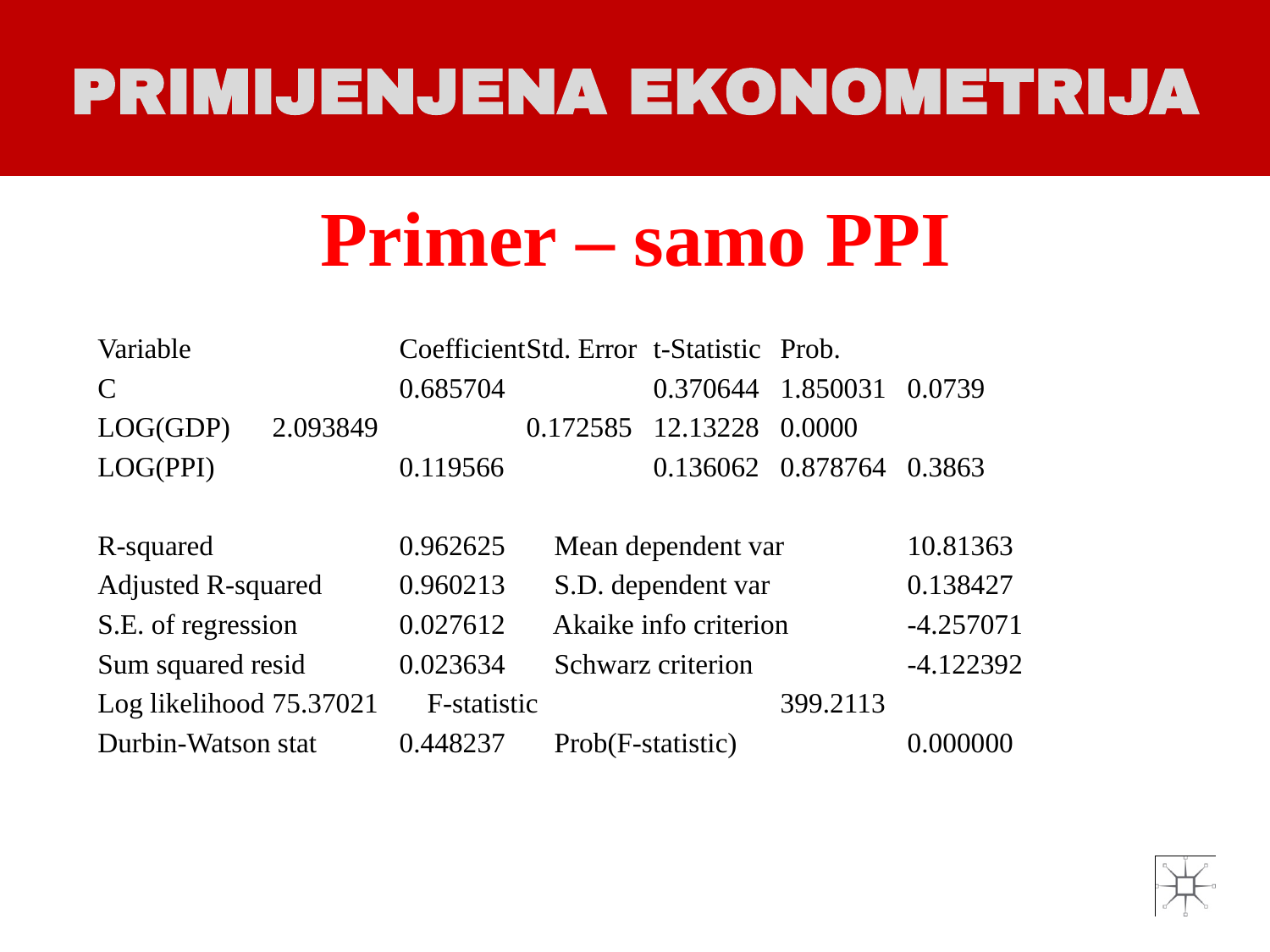

PRIMIJENJENA EKONOMETRIJA
# Primer – samo PPI
Variable		Coefficient	Std. Error	t-Statistic	Prob.
C			0.685704		0.370644	1.850031	0.0739
LOG(GDP)	2.093849		0.172585	12.13228	0.0000
LOG(PPI)		0.119566		0.136062	0.878764	0.3863

R-squared	  	0.962625	    Mean dependent var	10.81363
Adjusted R-squared	0.960213	    S.D. dependent var		0.138427
S.E. of regression	0.027612	    Akaike info criterion	-4.257071
Sum squared resid	0.023634	    Schwarz criterion		-4.122392
Log likelihood	75.37021	    F-statistic		399.2113
Durbin-Watson stat 	0.448237	    Prob(F-statistic)		0.000000